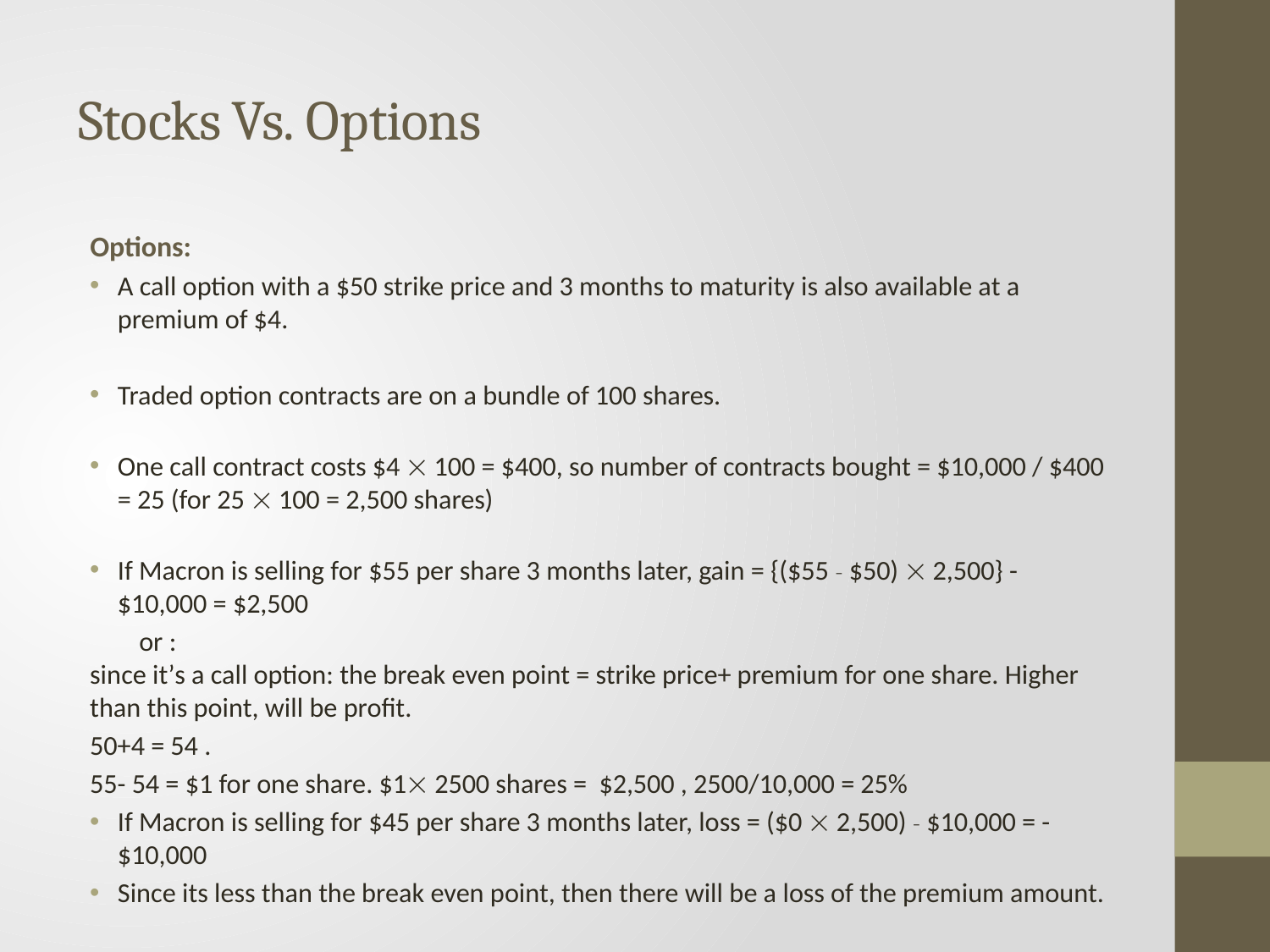

# Stocks Vs. Options
Options:
A call option with a $50 strike price and 3 months to maturity is also available at a premium of $4.

Traded option contracts are on a bundle of 100 shares.
One call contract costs $4 × 100 = $400, so number of contracts bought = $10,000 / $400 = 25 (for 25 × 100 = 2,500 shares)
If Macron is selling for $55 per share 3 months later, gain = {($55 – $50) × 2,500} - $10,000 = $2,500
        or :
since it’s a call option: the break even point = strike price+ premium for one share. Higher than this point, will be profit.
50+4 = 54 .
55- 54 = $1 for one share. $1× 2500 shares =  $2,500 , 2500/10,000 = 25%
If Macron is selling for $45 per share 3 months later, loss = ($0 × 2,500) – $10,000 = -$10,000
Since its less than the break even point, then there will be a loss of the premium amount.